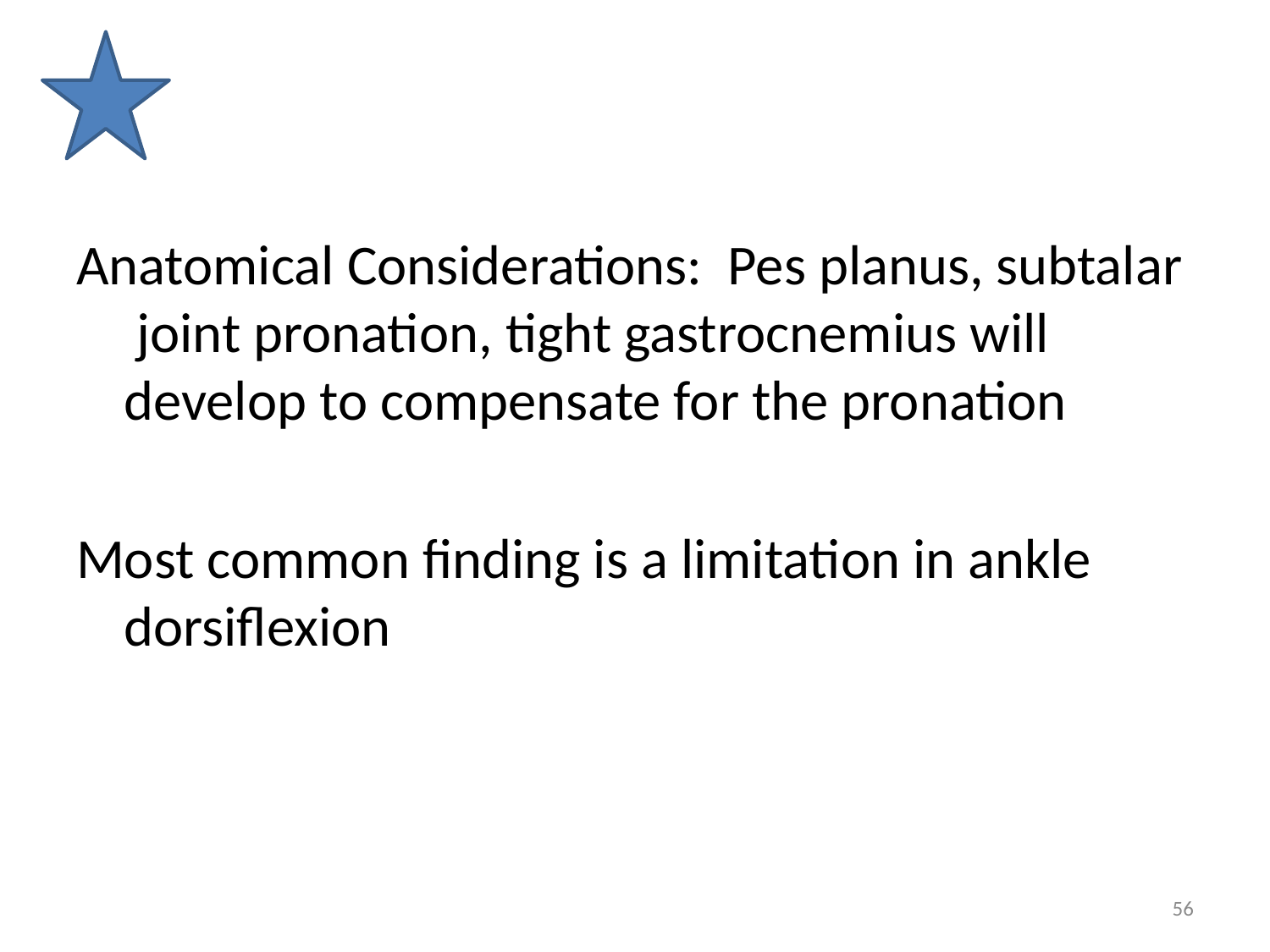

#
Anatomical Considerations:  Pes planus, subtalar  joint pronation, tight gastrocnemius will develop to compensate for the pronation

Most common finding is a limitation in ankle dorsiflexion
56